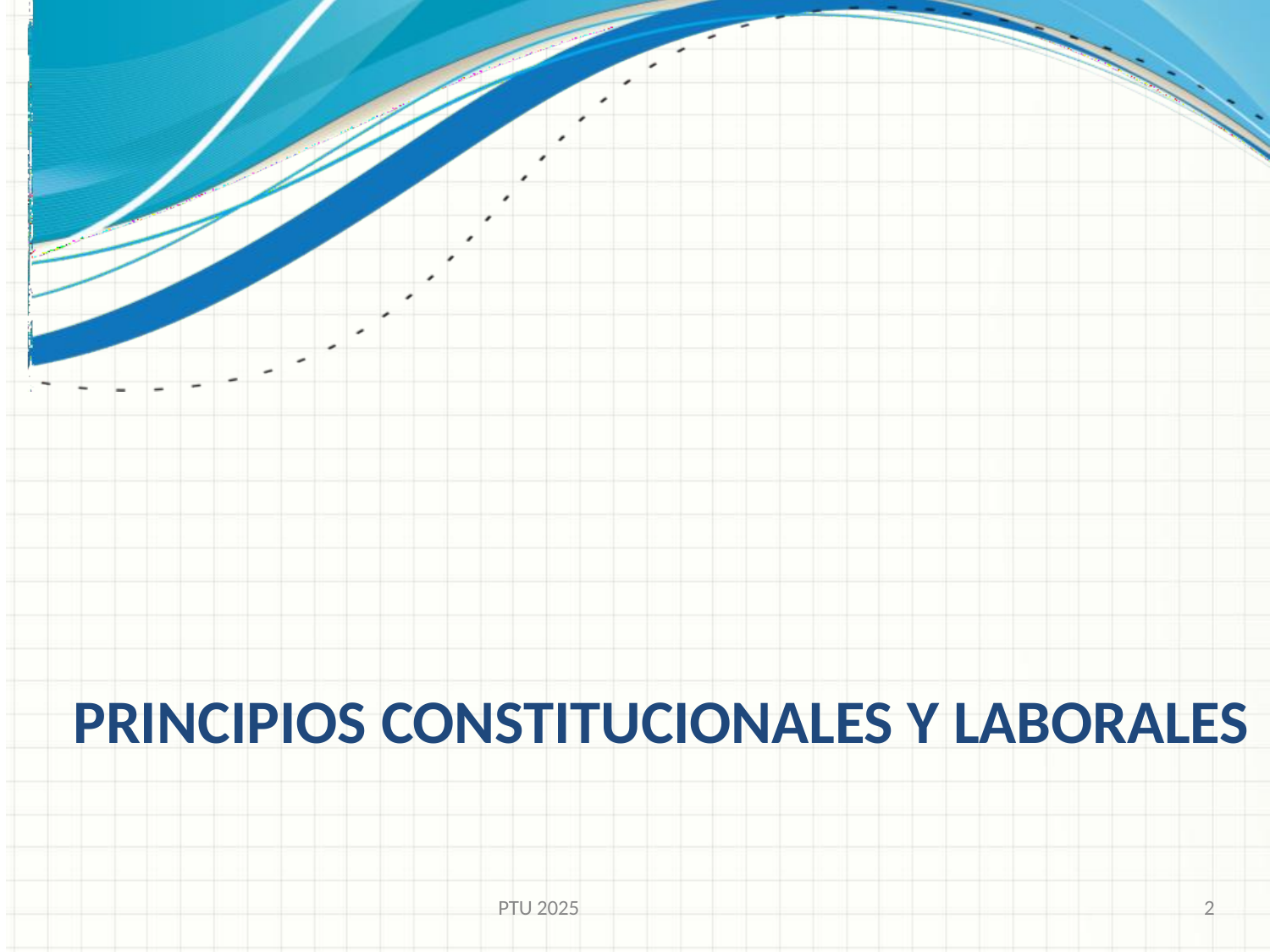

PRINCIPIOS CONSTITUCIONALES Y LABORALES
PTU 2025
2